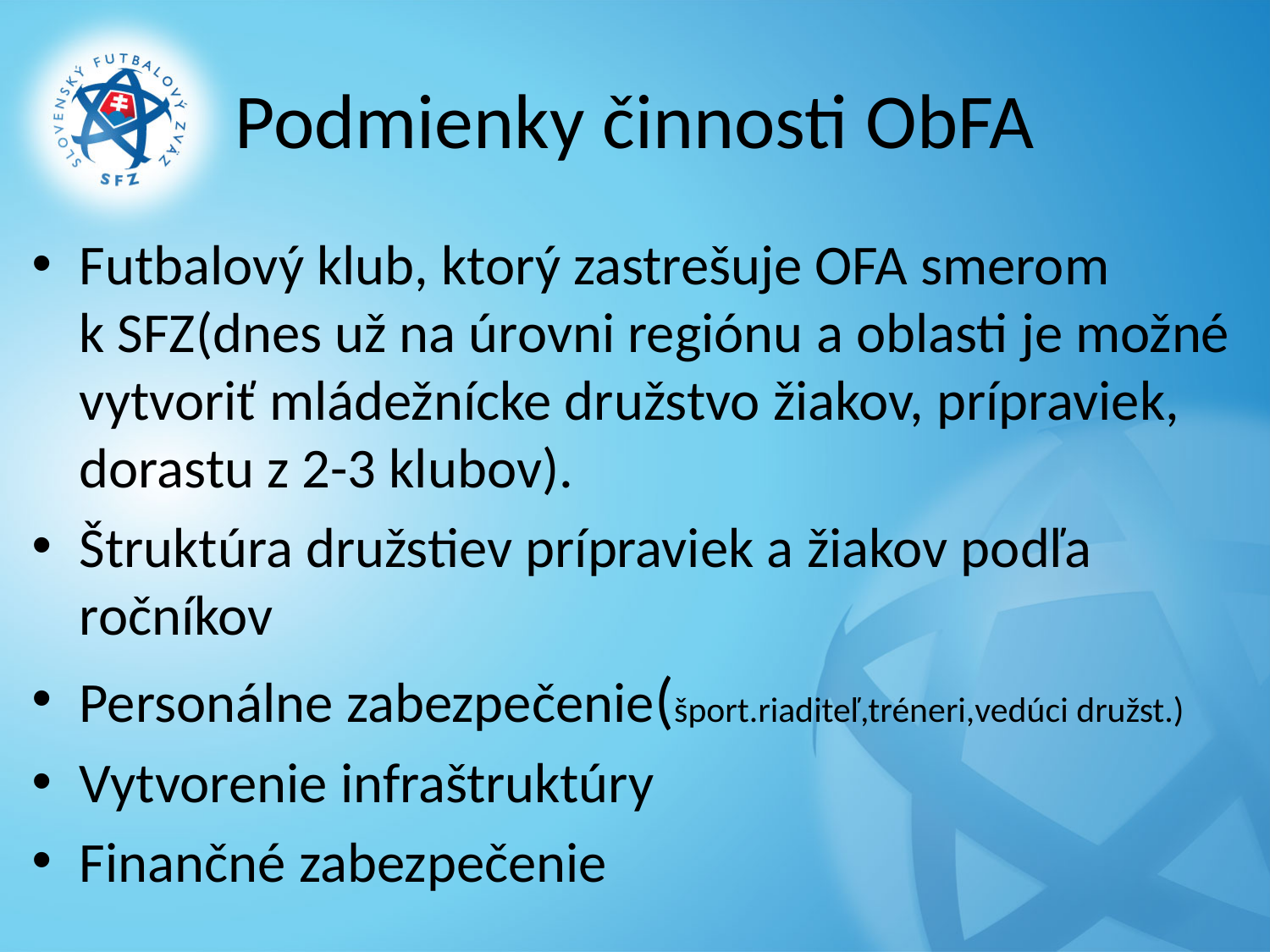

# Podmienky činnosti ObFA
Futbalový klub, ktorý zastrešuje OFA smerom k SFZ(dnes už na úrovni regiónu a oblasti je možné vytvoriť mládežnícke družstvo žiakov, prípraviek, dorastu z 2-3 klubov).
Štruktúra družstiev prípraviek a žiakov podľa ročníkov
Personálne zabezpečenie(šport.riaditeľ,tréneri,vedúci družst.)
Vytvorenie infraštruktúry
Finančné zabezpečenie